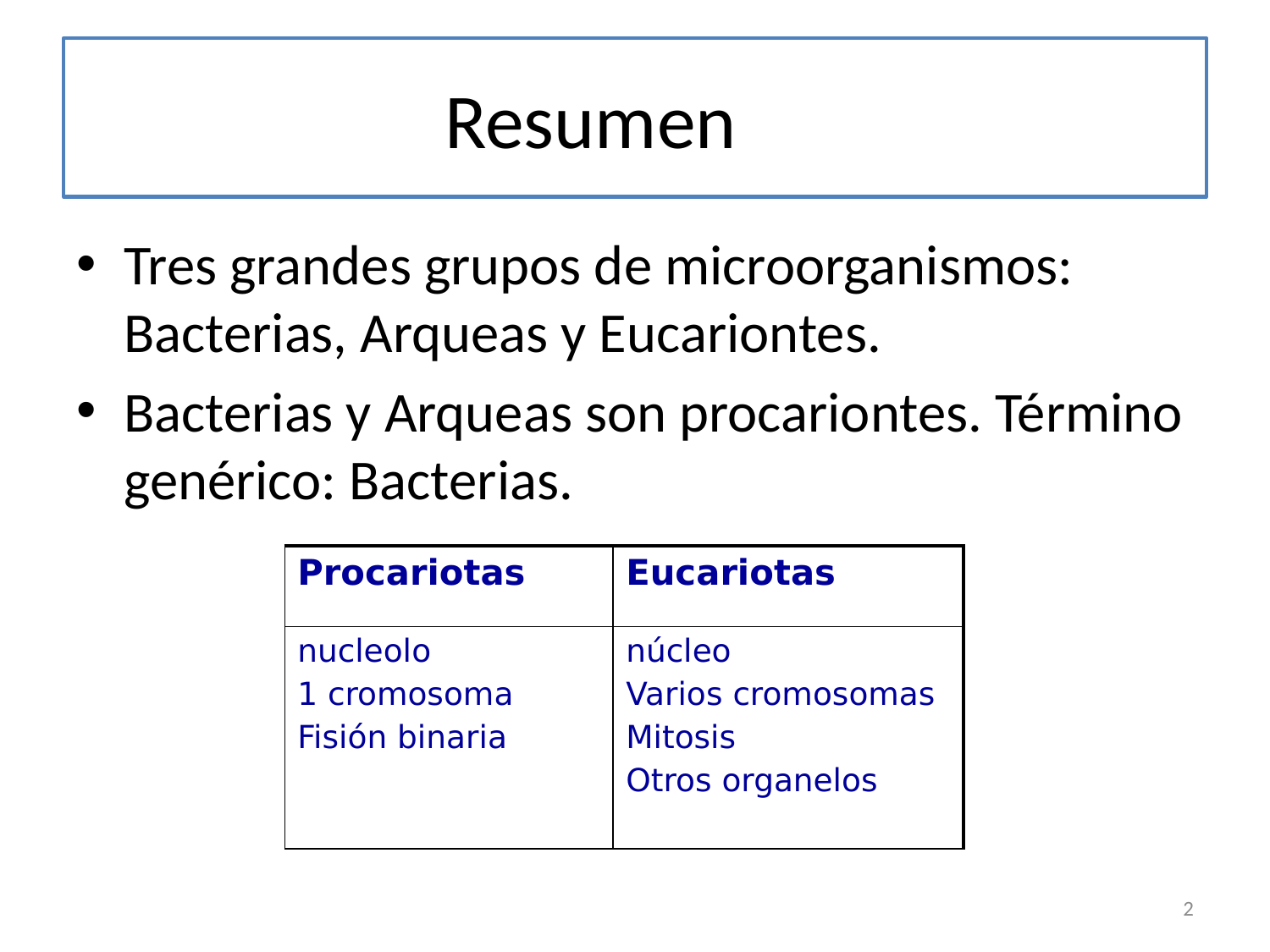

# Resumen
Tres grandes grupos de microorganismos: Bacterias, Arqueas y Eucariontes.
Bacterias y Arqueas son procariontes. Término genérico: Bacterias.
| Procariotas | Eucariotas |
| --- | --- |
| nucleolo 1 cromosoma Fisión binaria | núcleo Varios cromosomas Mitosis Otros organelos |
2